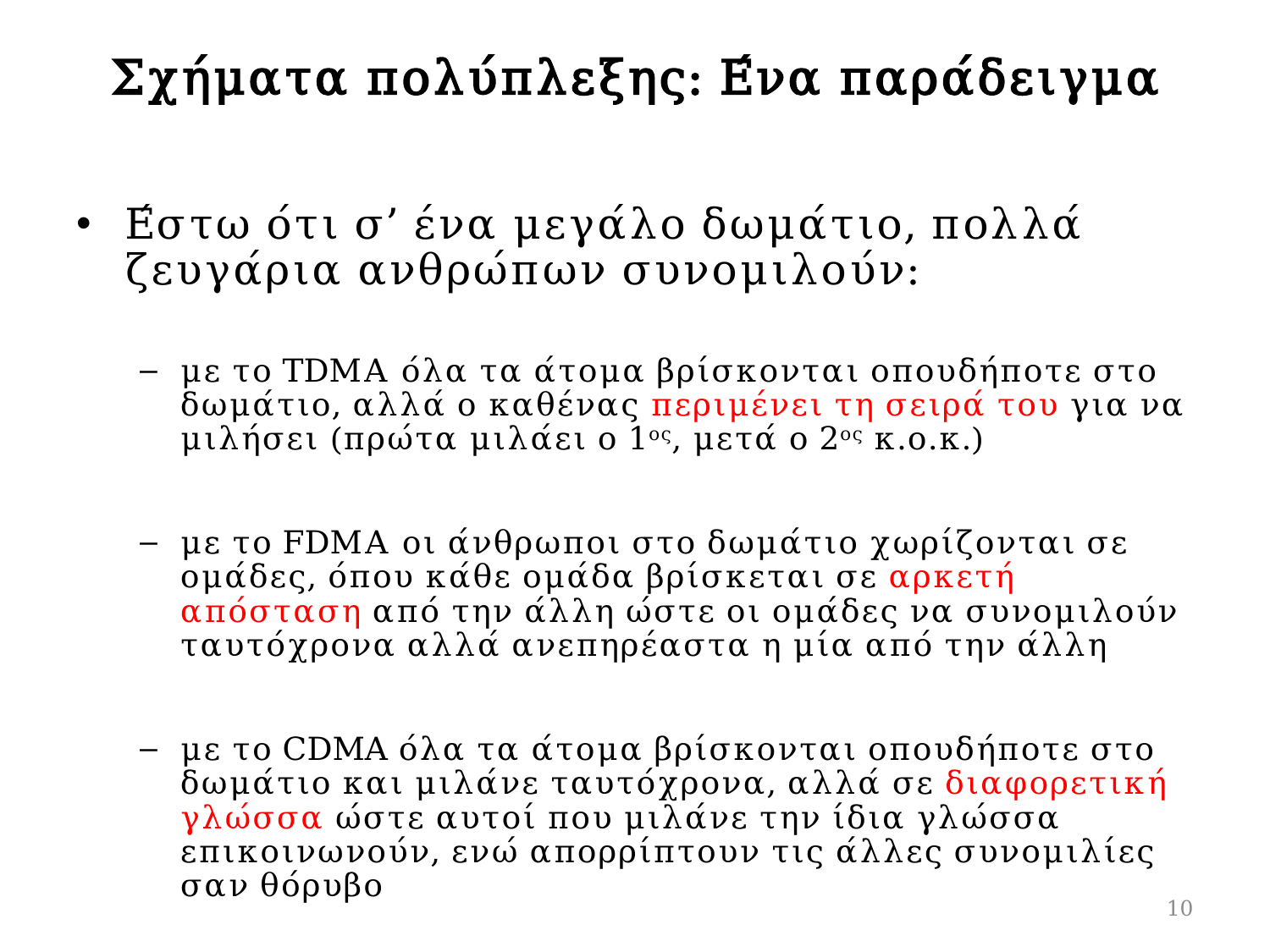

# Σχήματα πολύπλεξης: Ένα παράδειγμα
Έστω ότι σ’ ένα μεγάλο δωμάτιο, πολλά ζευγάρια ανθρώπων συνομιλούν:

με το TDMΑ όλα τα άτομα βρίσκονται οπουδήποτε στο δωμάτιο, αλλά ο καθένας περιμένει τη σειρά του για να μιλήσει (πρώτα μιλάει ο 1ος, μετά ο 2ος κ.ο.κ.)

με το FDMΑ οι άνθρωποι στο δωμάτιο χωρίζονται σε ομάδες, όπου κάθε ομάδα βρίσκεται σε αρκετή απόσταση από την άλλη ώστε οι ομάδες να συνομιλούν ταυτόχρονα αλλά ανεπηρέαστα η μία από την άλλη

με το CDMA όλα τα άτομα βρίσκονται οπουδήποτε στο δωμάτιο και μιλάνε ταυτόχρονα, αλλά σε διαφορετική γλώσσα ώστε αυτοί που μιλάνε την ίδια γλώσσα επικοινωνούν, ενώ απορρίπτουν τις άλλες συνομιλίες σαν θόρυβο
10